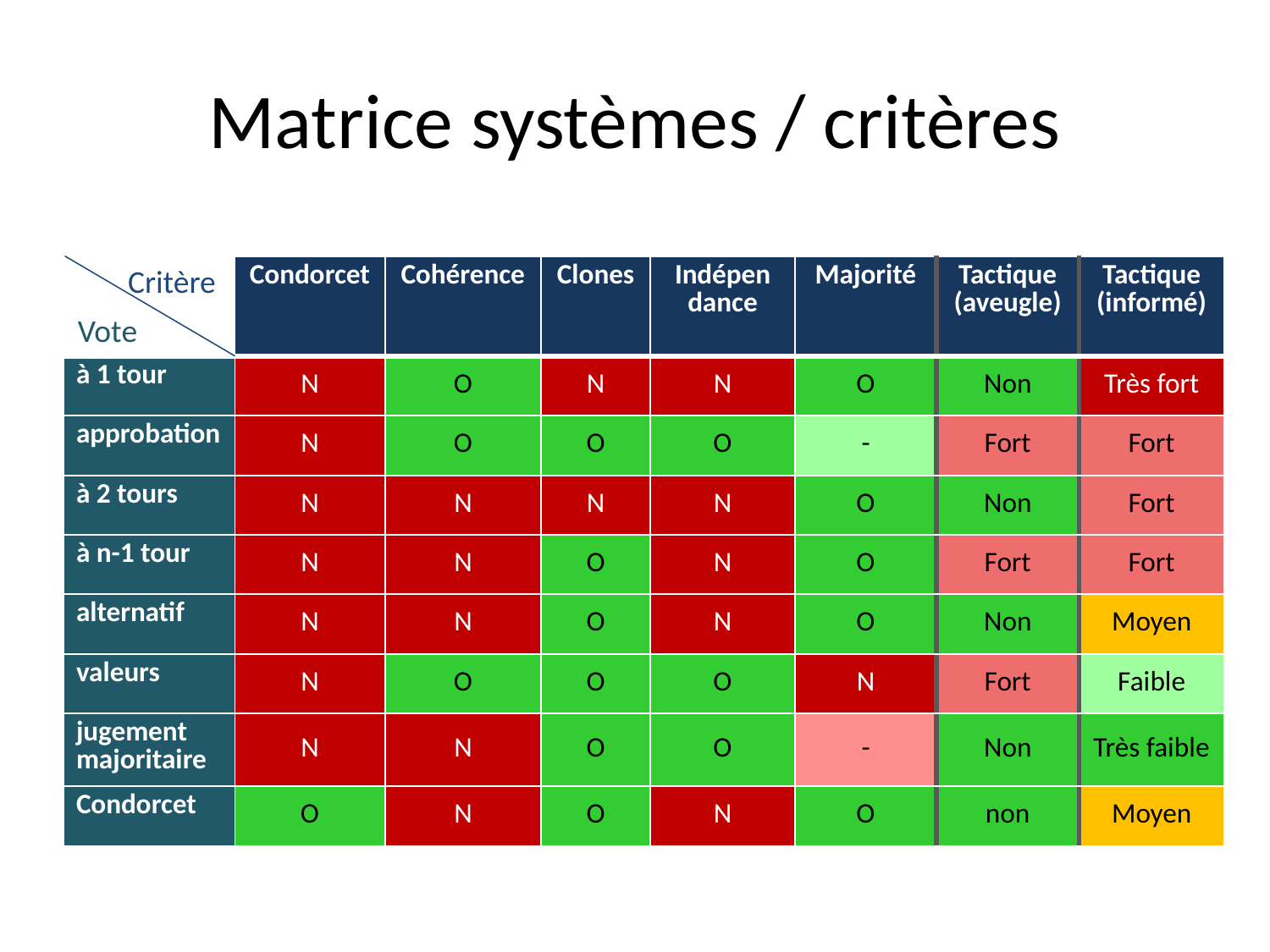

# Matrice systèmes / critères
Critère
|  | Condorcet | Cohérence | Clones | Indépen dance | Majorité | Tactique (aveugle) | Tactique (informé) |
| --- | --- | --- | --- | --- | --- | --- | --- |
| à 1 tour | N | O | N | N | O | Non | Très fort |
| approbation | N | O | O | O | - | Fort | Fort |
| à 2 tours | N | N | N | N | O | Non | Fort |
| à n-1 tour | N | N | O | N | O | Fort | Fort |
| alternatif | N | N | O | N | O | Non | Moyen |
| valeurs | N | O | O | O | N | Fort | Faible |
| jugement majoritaire | N | N | O | O | - | Non | Très faible |
| Condorcet | O | N | O | N | O | non | Moyen |
Vote